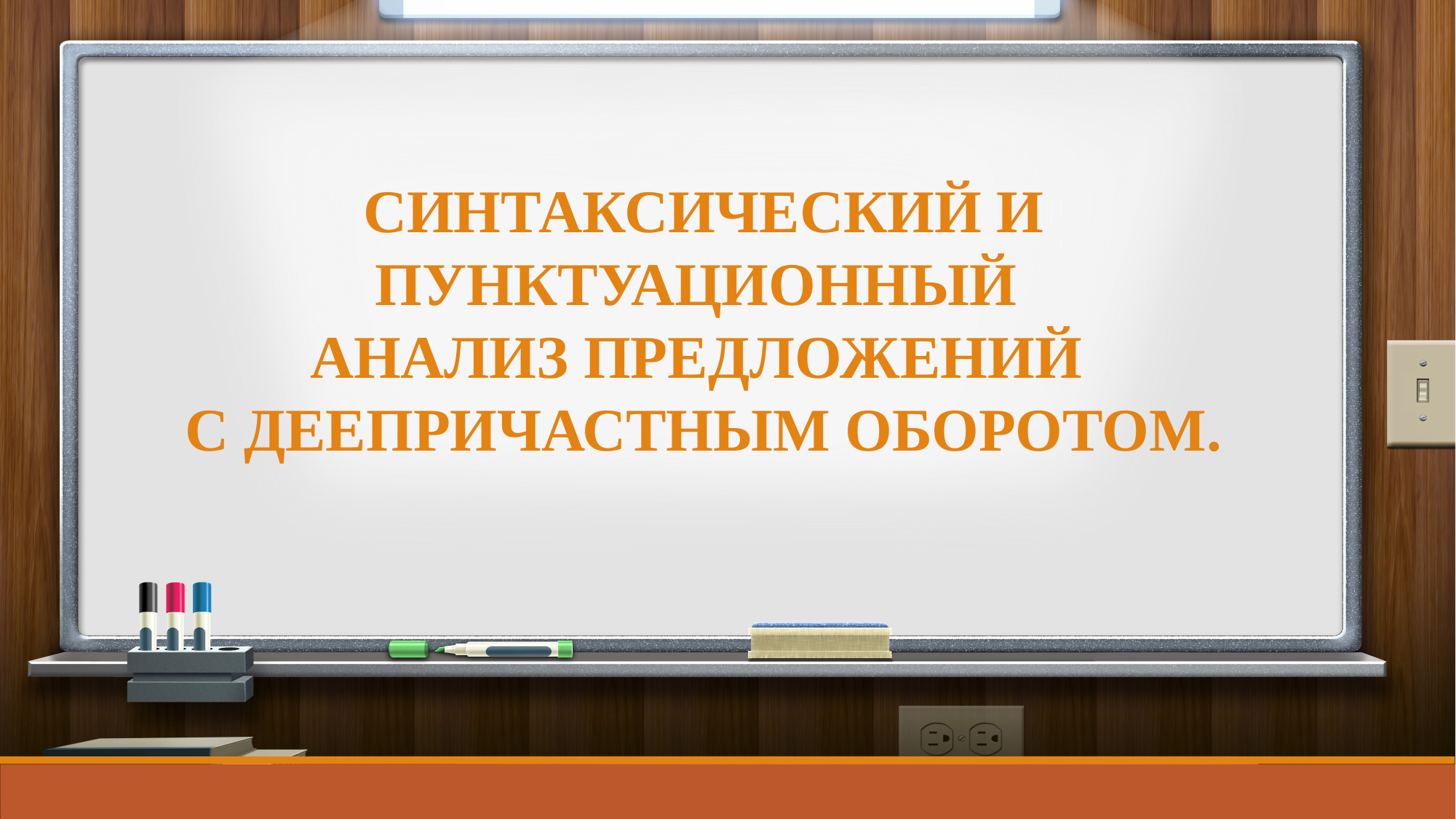

СИНТАКСИЧЕСКИЙ И ПУНКТУАЦИОННЫЙ
АНАЛИЗ ПРЕДЛОЖЕНИЙ
С ДЕЕПРИЧАСТНЫМ ОБОРОТОМ.